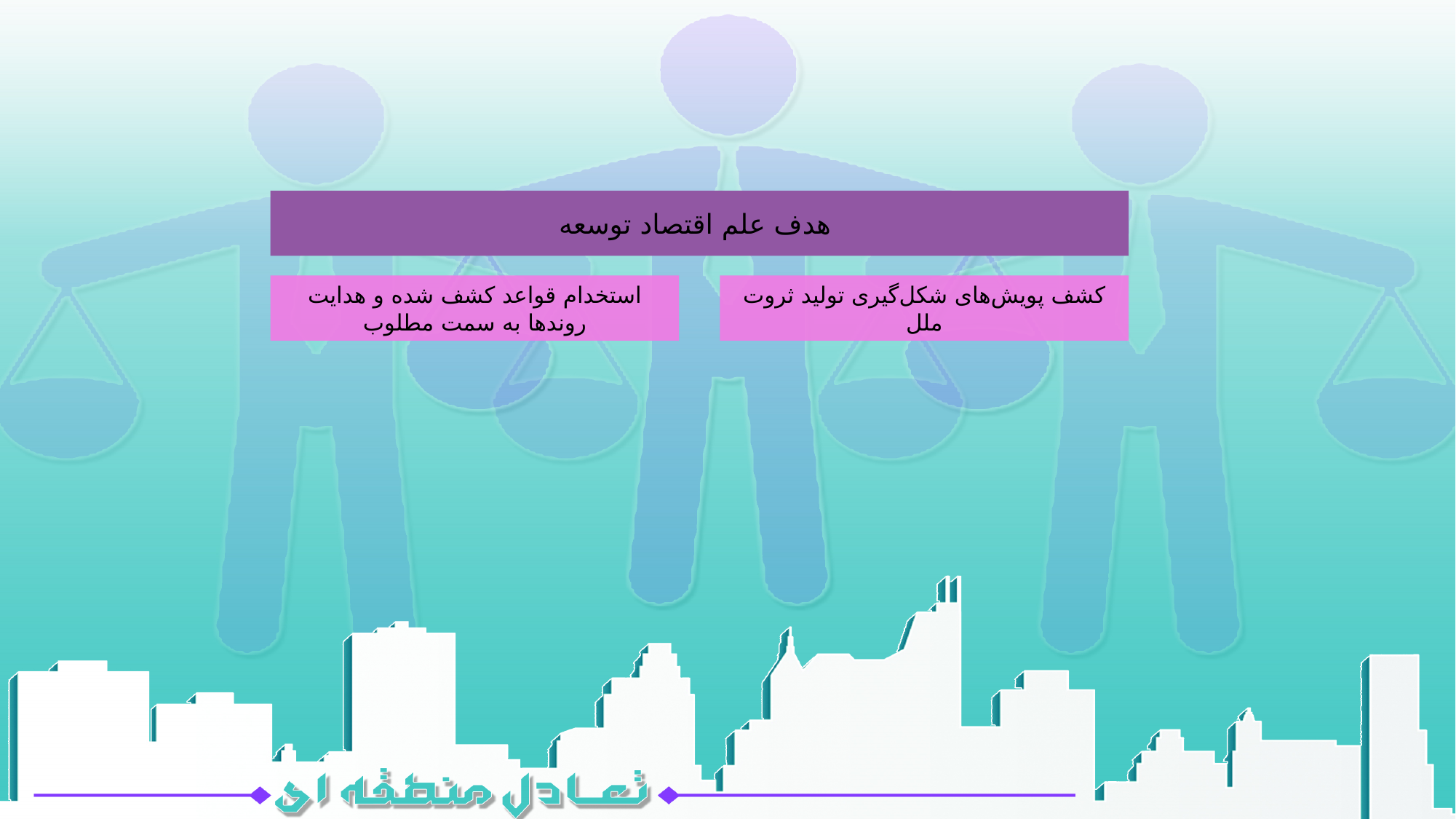

#
هدف علم اقتصاد توسعه
استخدام قواعد کشف شده و هدایت روندها به سمت مطلوب
کشف پویش‌های شکل‌گیری تولید ثروت ملل